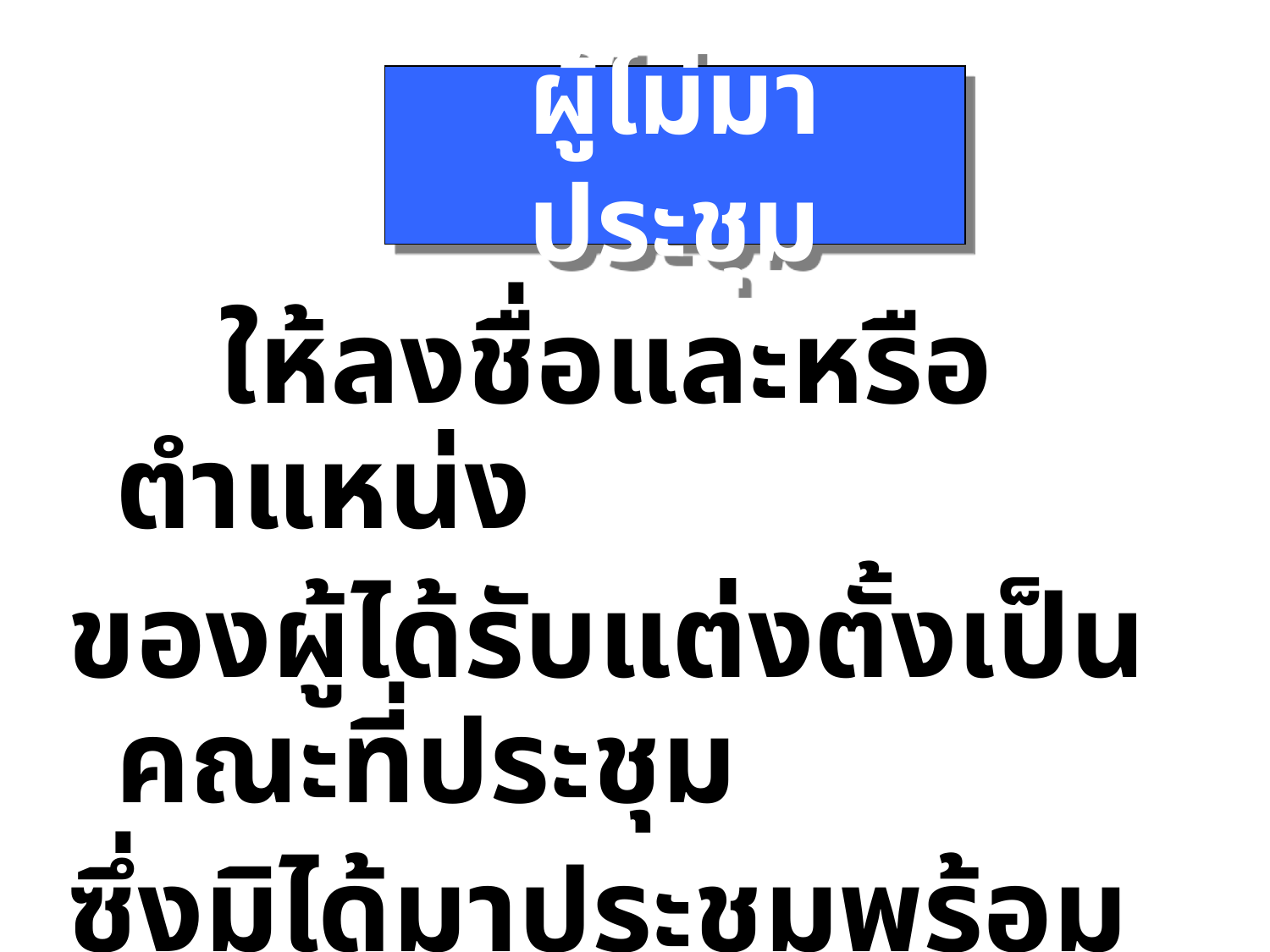

# ผู้ไม่มาประชุม
     ให้ลงชื่อและหรือตำแหน่ง
ของผู้ได้รับแต่งตั้งเป็นคณะที่ประชุม
ซึ่งมิได้มาประชุมพร้อมทั้งเหตุผล
ถ้าหากทราบด้วยก็ได้